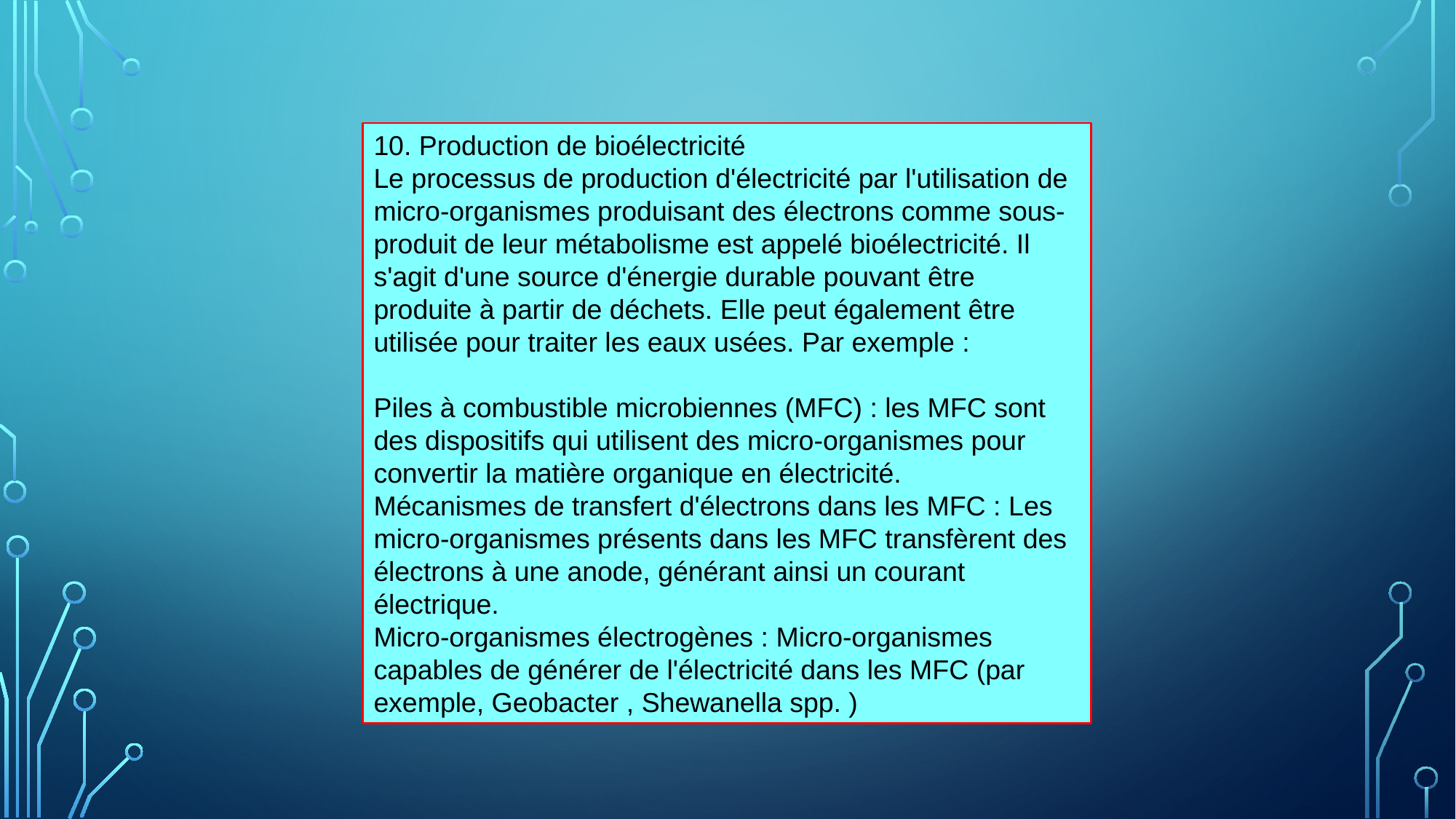

10. Production de bioélectricité
Le processus de production d'électricité par l'utilisation de micro-organismes produisant des électrons comme sous-produit de leur métabolisme est appelé bioélectricité. Il s'agit d'une source d'énergie durable pouvant être produite à partir de déchets. Elle peut également être utilisée pour traiter les eaux usées. Par exemple :

Piles à combustible microbiennes (MFC) : les MFC sont des dispositifs qui utilisent des micro-organismes pour convertir la matière organique en électricité.
Mécanismes de transfert d'électrons dans les MFC : Les micro-organismes présents dans les MFC transfèrent des électrons à une anode, générant ainsi un courant électrique.
Micro-organismes électrogènes : Micro-organismes capables de générer de l'électricité dans les MFC (par exemple, Geobacter , Shewanella spp. )